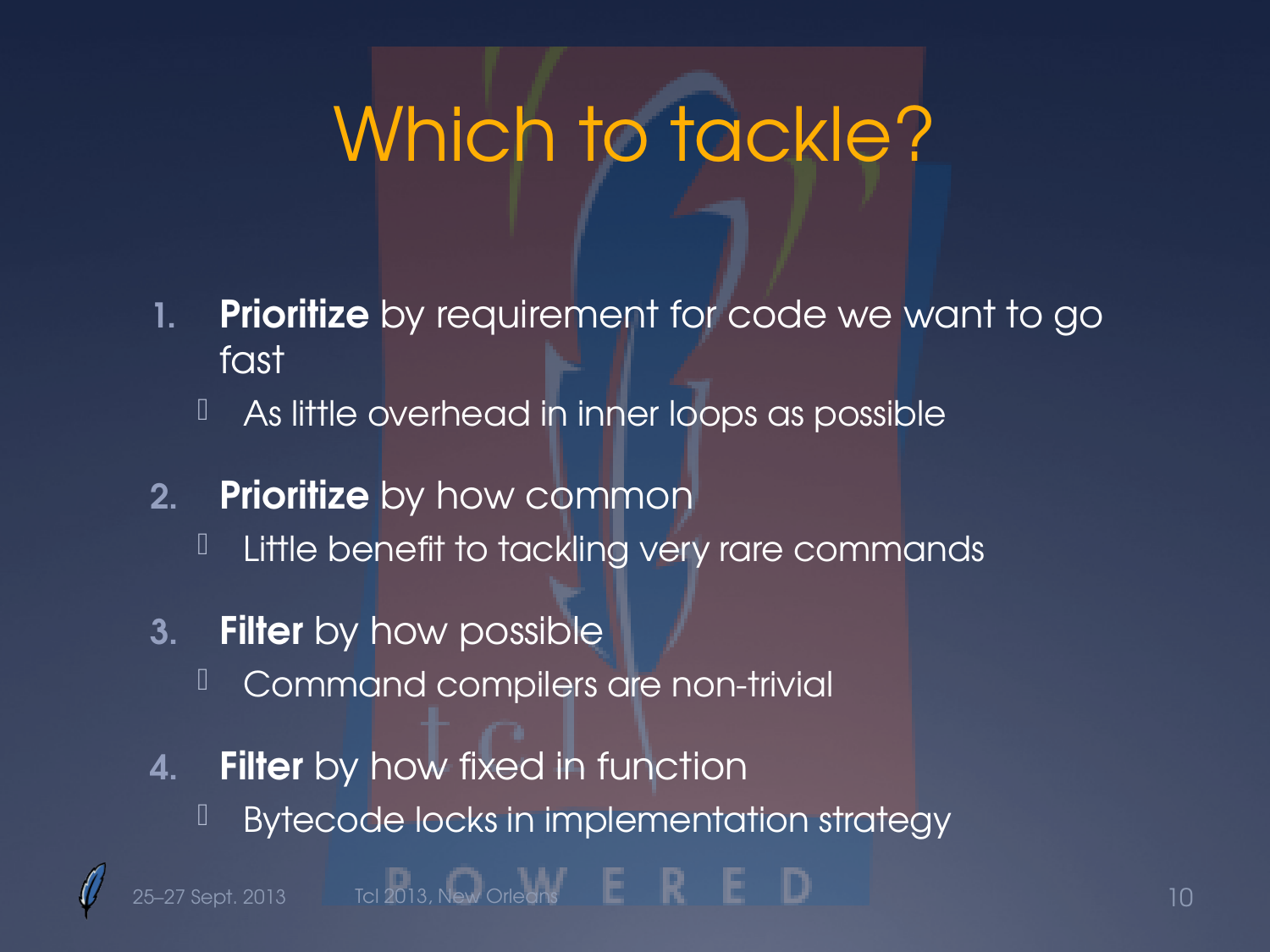

# Which to tackle?
Prioritize by requirement for code we want to go fast
As little overhead in inner loops as possible
Prioritize by how common
Little benefit to tackling very rare commands
Filter by how possible
Command compilers are non-trivial
Filter by how fixed in function
Bytecode locks in implementation strategy
25–27 Sept. 2013
Tcl 2013, New Orleans
10